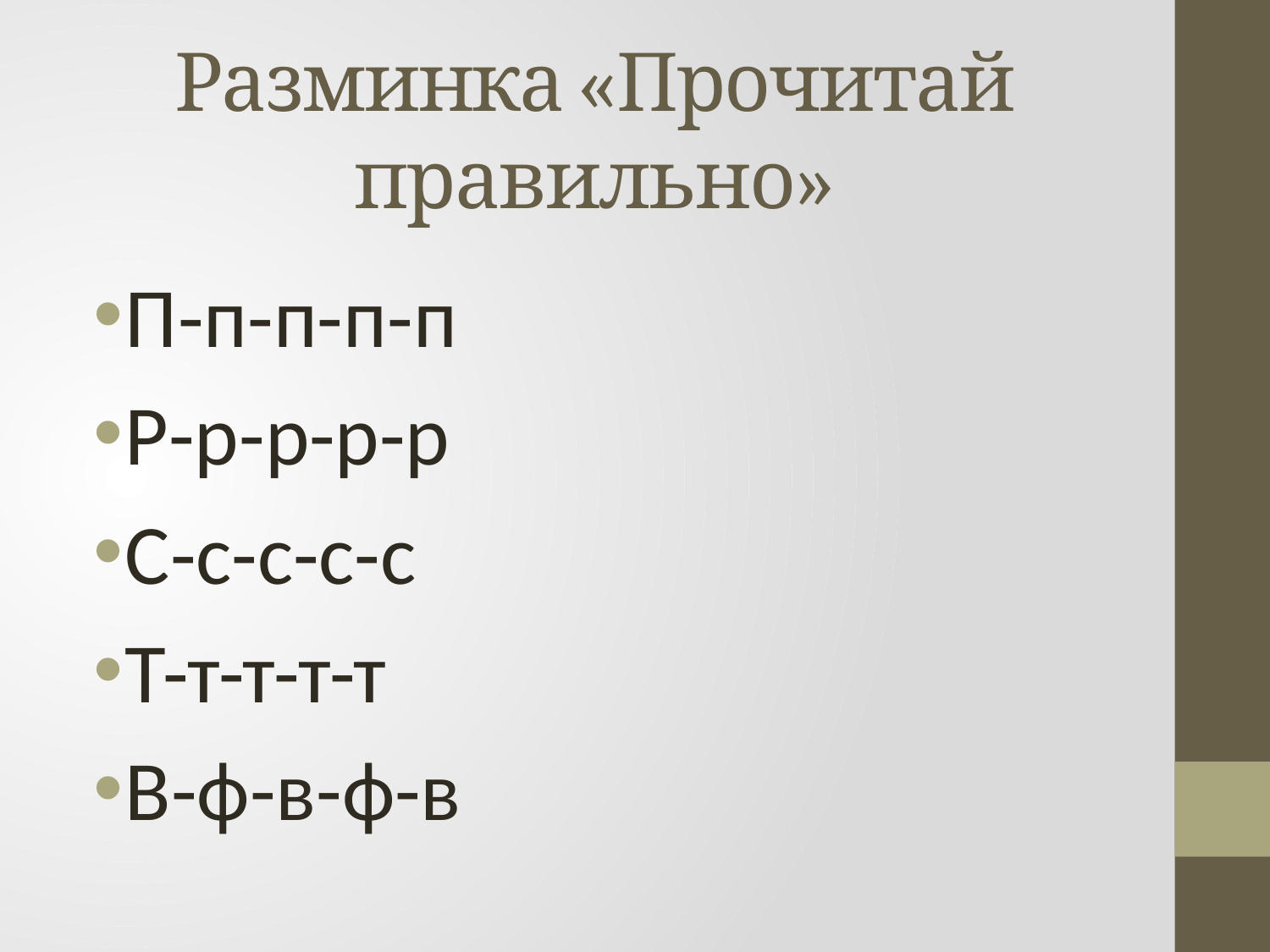

# Разминка «Прочитай правильно»
П-п-п-п-п
Р-р-р-р-р
С-с-с-с-с
Т-т-т-т-т
В-ф-в-ф-в